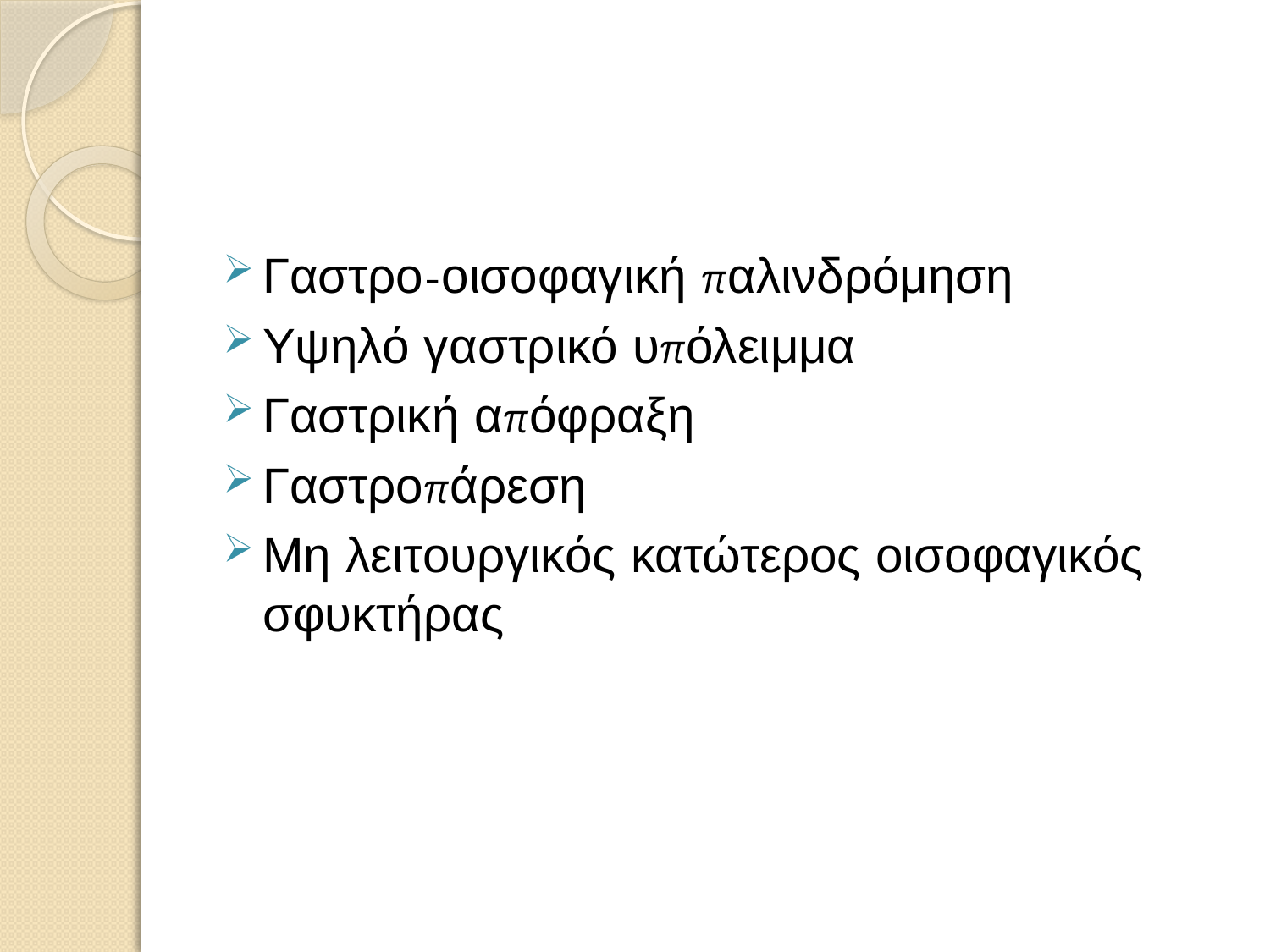

#
Γαστρο-οισοφαγική παλινδρόμηση
Υψηλό γαστρικό υπόλειμμα
Γαστρική απόφραξη
Γαστροπάρεση
Μη λειτουργικός κατώτερος οισοφαγικός σφυκτήρας